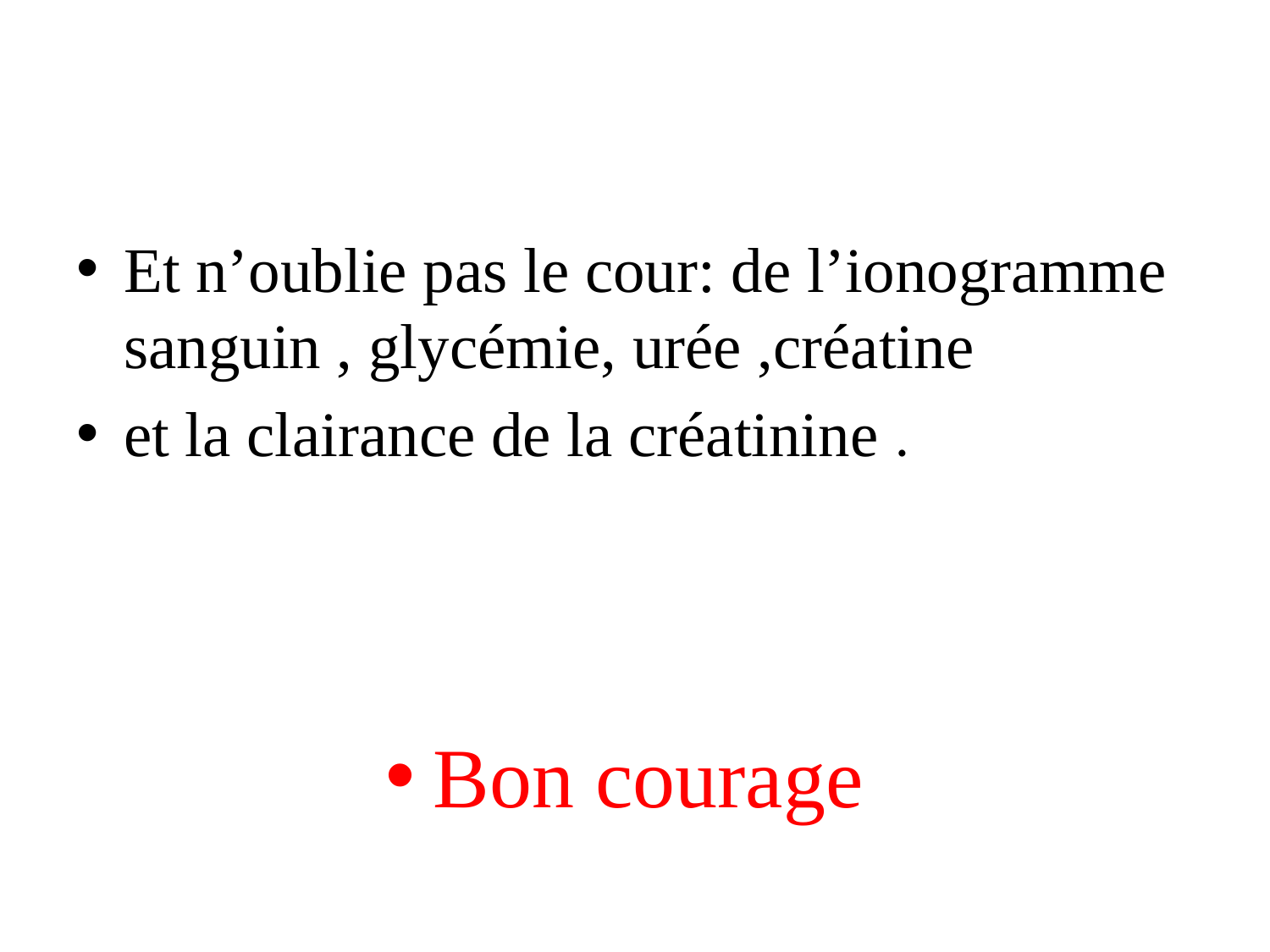

Et n’oublie pas le cour: de l’ionogramme sanguin , glycémie, urée ,créatine
et la clairance de la créatinine .

Bon courage